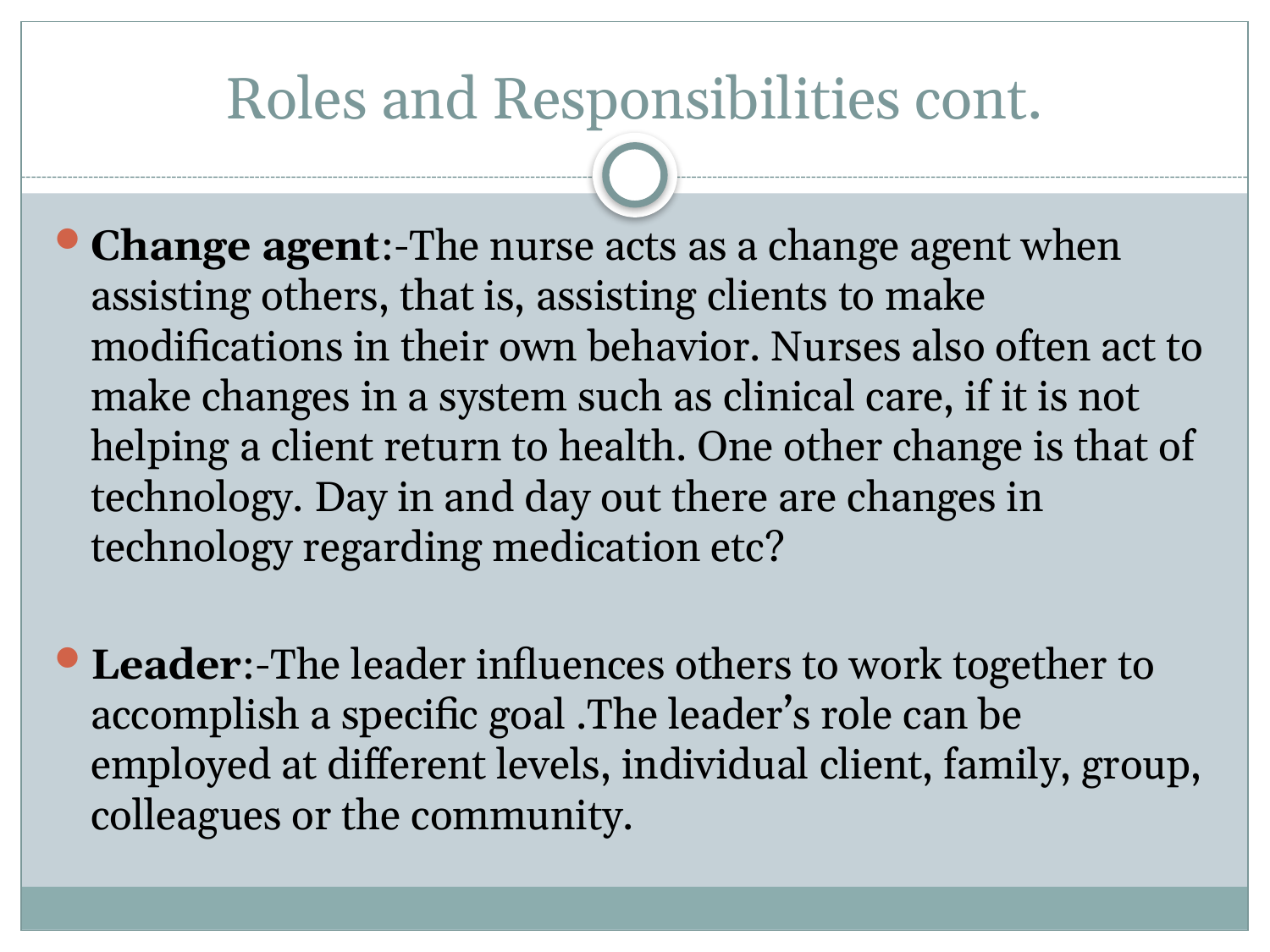

# Roles and Responsibilities cont.
Change agent:-The nurse acts as a change agent when assisting others, that is, assisting clients to make modifications in their own behavior. Nurses also often act to make changes in a system such as clinical care, if it is not helping a client return to health. One other change is that of technology. Day in and day out there are changes in technology regarding medication etc?

Leader:-The leader influences others to work together to accomplish a specific goal .The leader’s role can be employed at different levels, individual client, family, group, colleagues or the community.